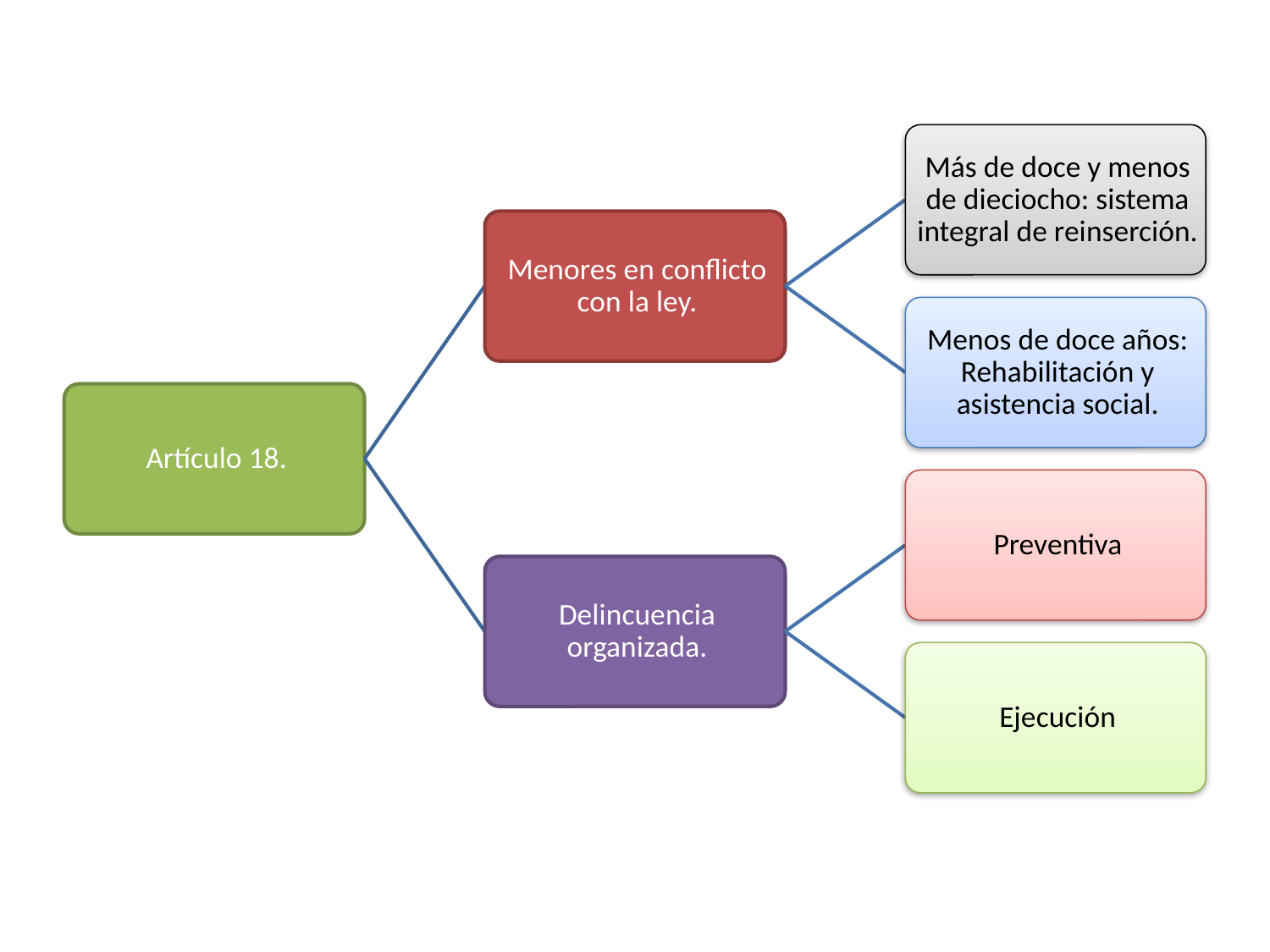

Artículo 18.

Menores en conflicto con la ley.

Más de doce y menos de dieciocho: sistema integral de reinserción.

Menos de doce años: Rehabilitación y asistencia social.

Delincuencia organizada.

Preventiva

Ejecución